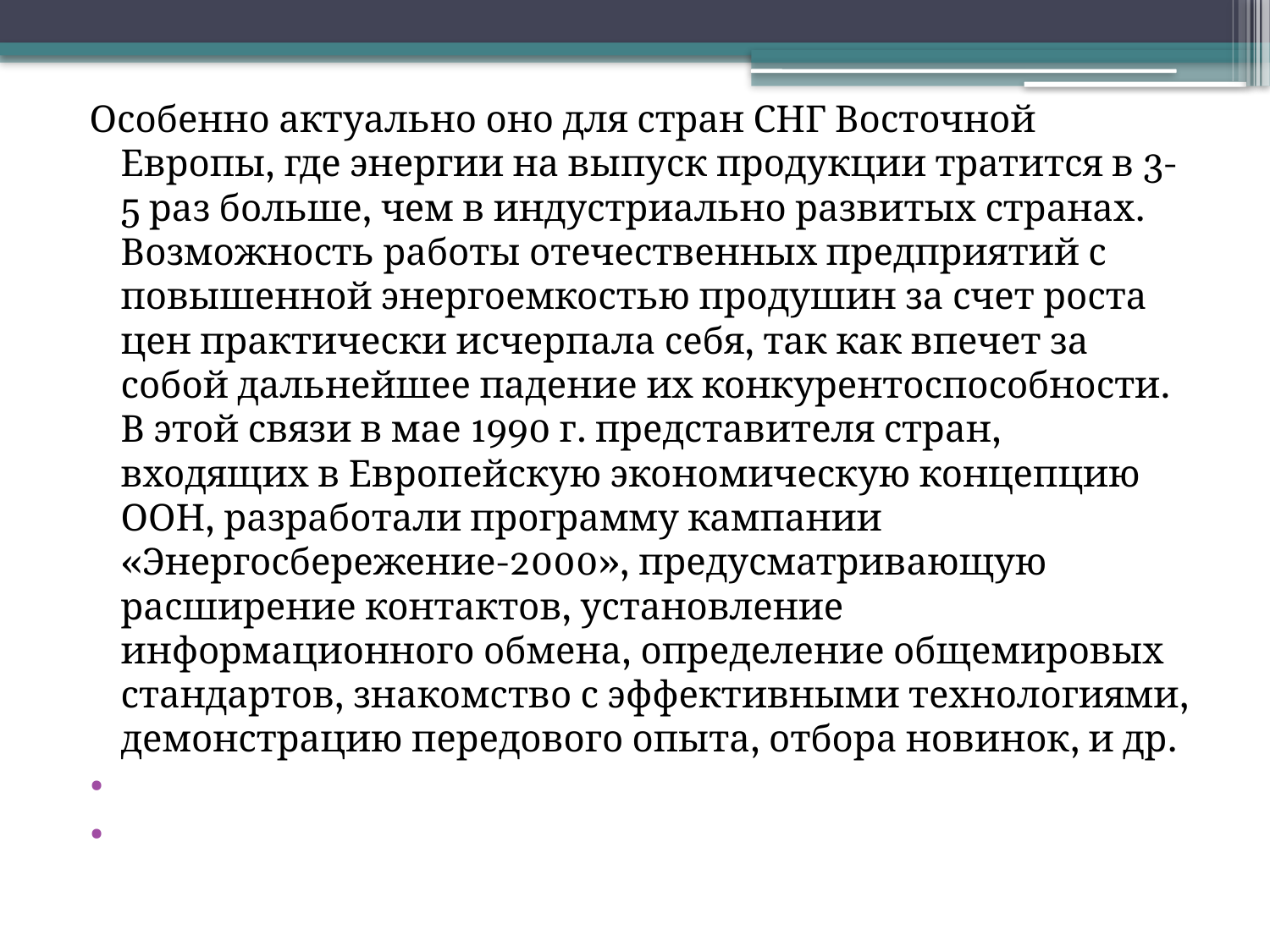

Особенно актуально оно для стран СНГ Восточной Европы, где энергии на выпуск продукции тратится в 3-5 раз больше, чем в индустриально развитых странах. Возможность работы отечественных предприятий с повышенной энергоемкостью продушин за счет роста цен практически исчерпала себя, так как впечет за собой дальнейшее падение их конкурентоспособности. В этой связи в мае 1990 г. представителя стран, входящих в Европейскую экономическую концепцию ООН, разработали программу кампании «Энергосбережение-2000», предусматривающую расширение контактов, установление информационного обмена, определение общемировых стандартов, знакомство с эффективными технологиями, демонстрацию передового опыта, отбора новинок, и др.